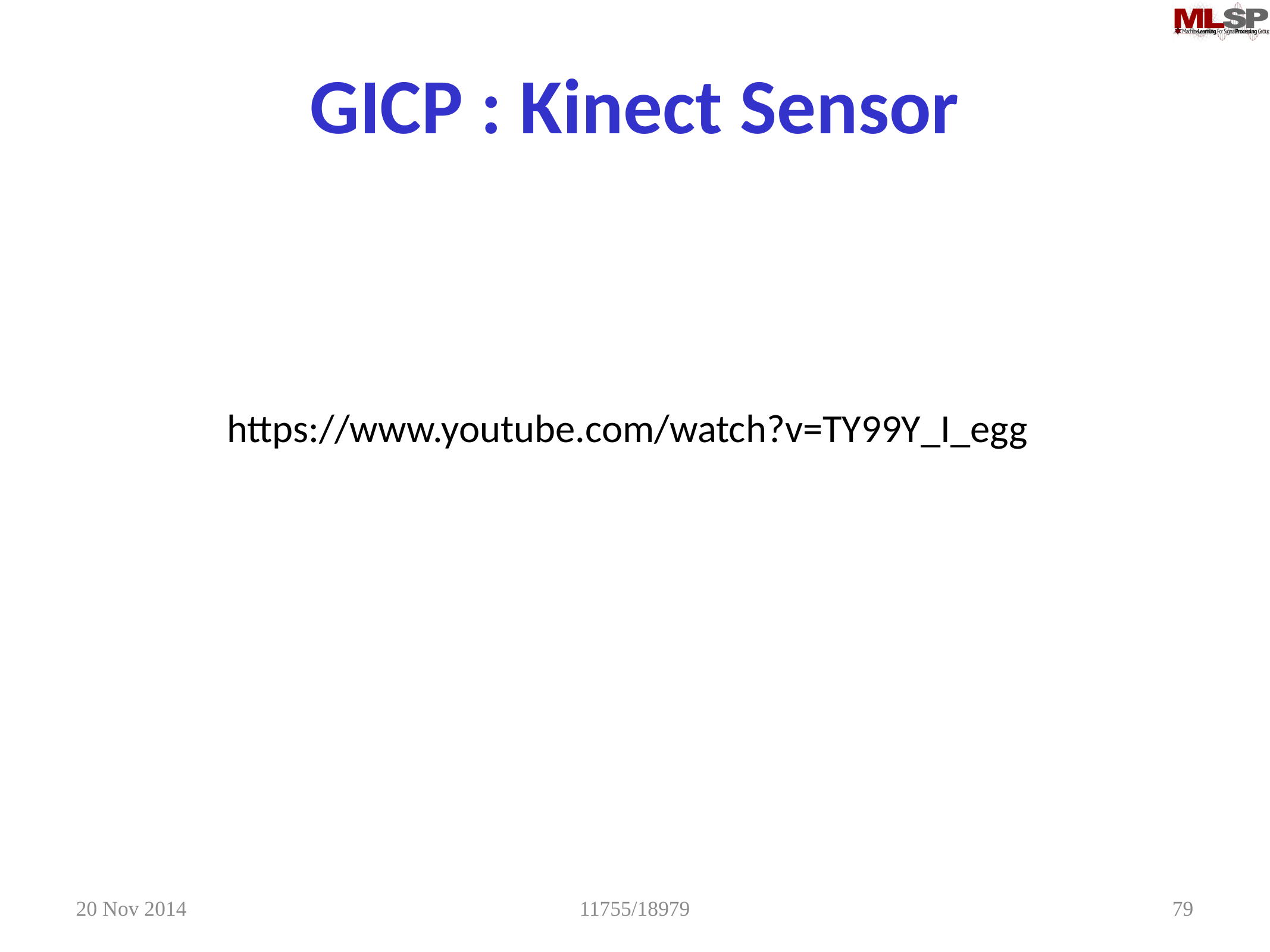

# GICP : Kinect Sensor
https://www.youtube.com/watch?v=TY99Y_I_egg
20 Nov 2014
11755/18979
79